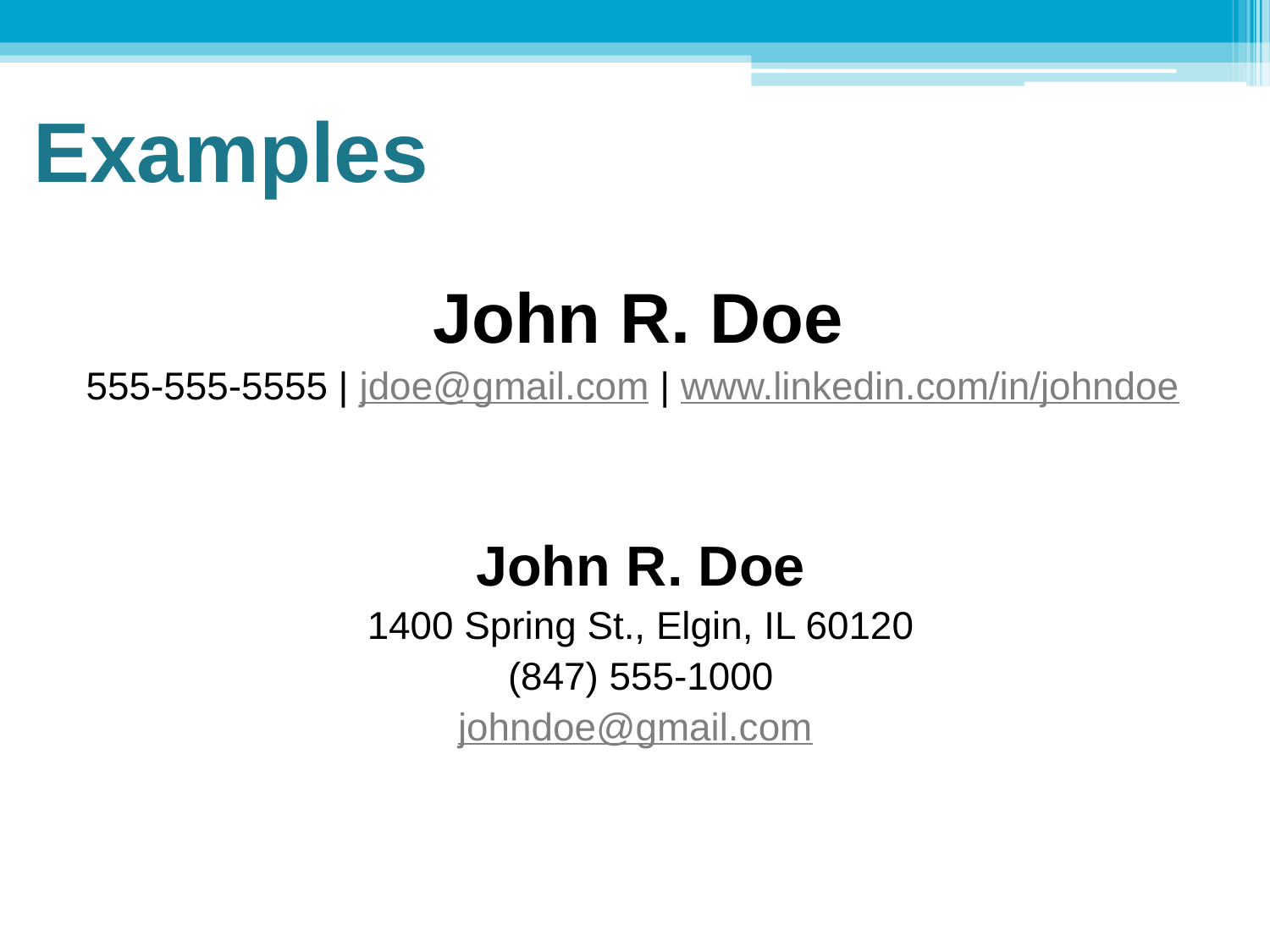

# Examples
John R. Doe
555-555-5555 | jdoe@gmail.com | www.linkedin.com/in/johndoe

John R. Doe
1400 Spring St., Elgin, IL 60120
(847) 555-1000
johndoe@gmail.com